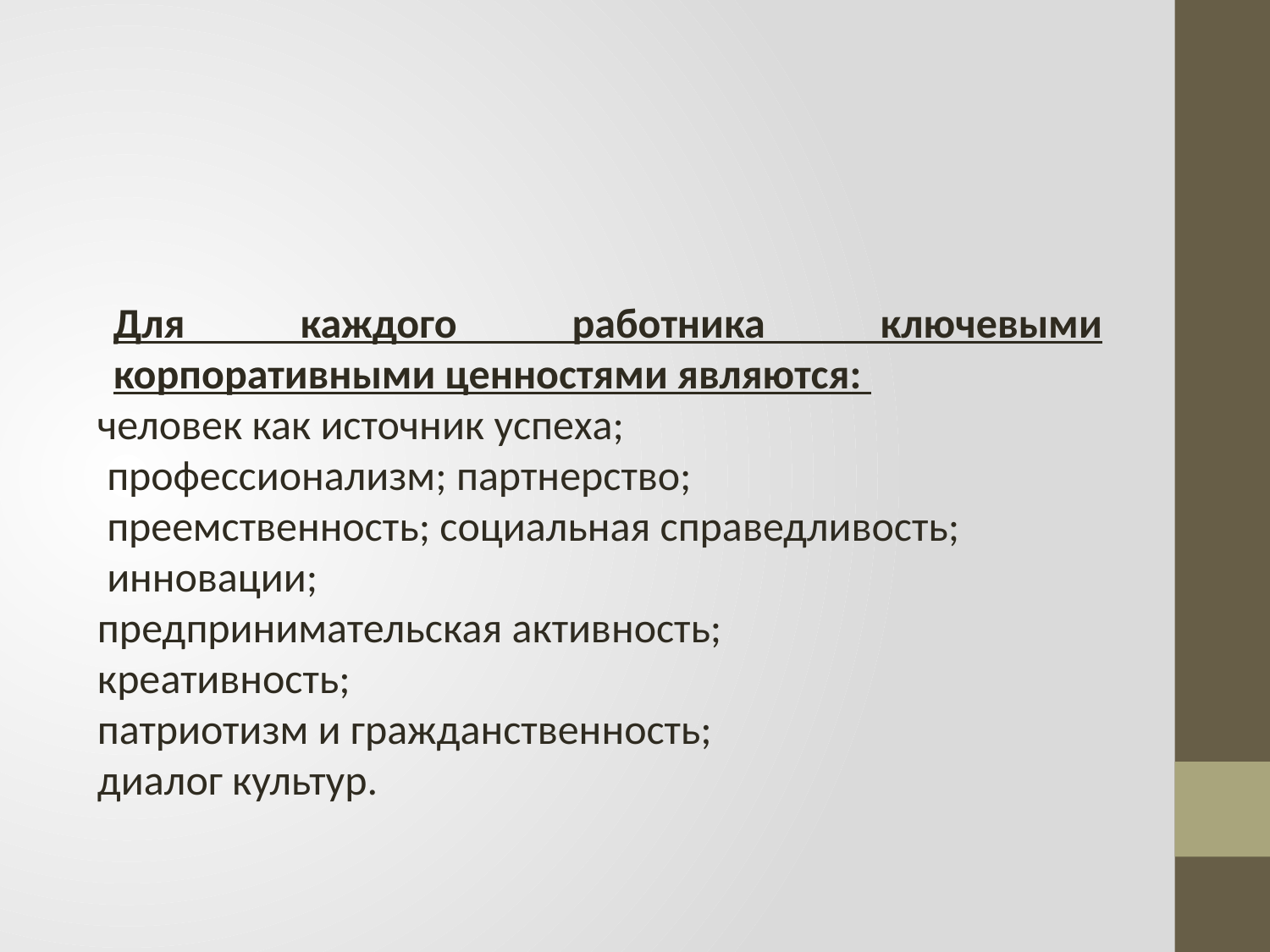

#

Для каждого работника ключевыми корпоративными ценностями являются:
человек как источник успеха;
 профессионализм; партнерство;
 преемственность; социальная справедливость;
 инновации;
предпринимательская активность;
креативность;
патриотизм и гражданственность;
диалог культур.